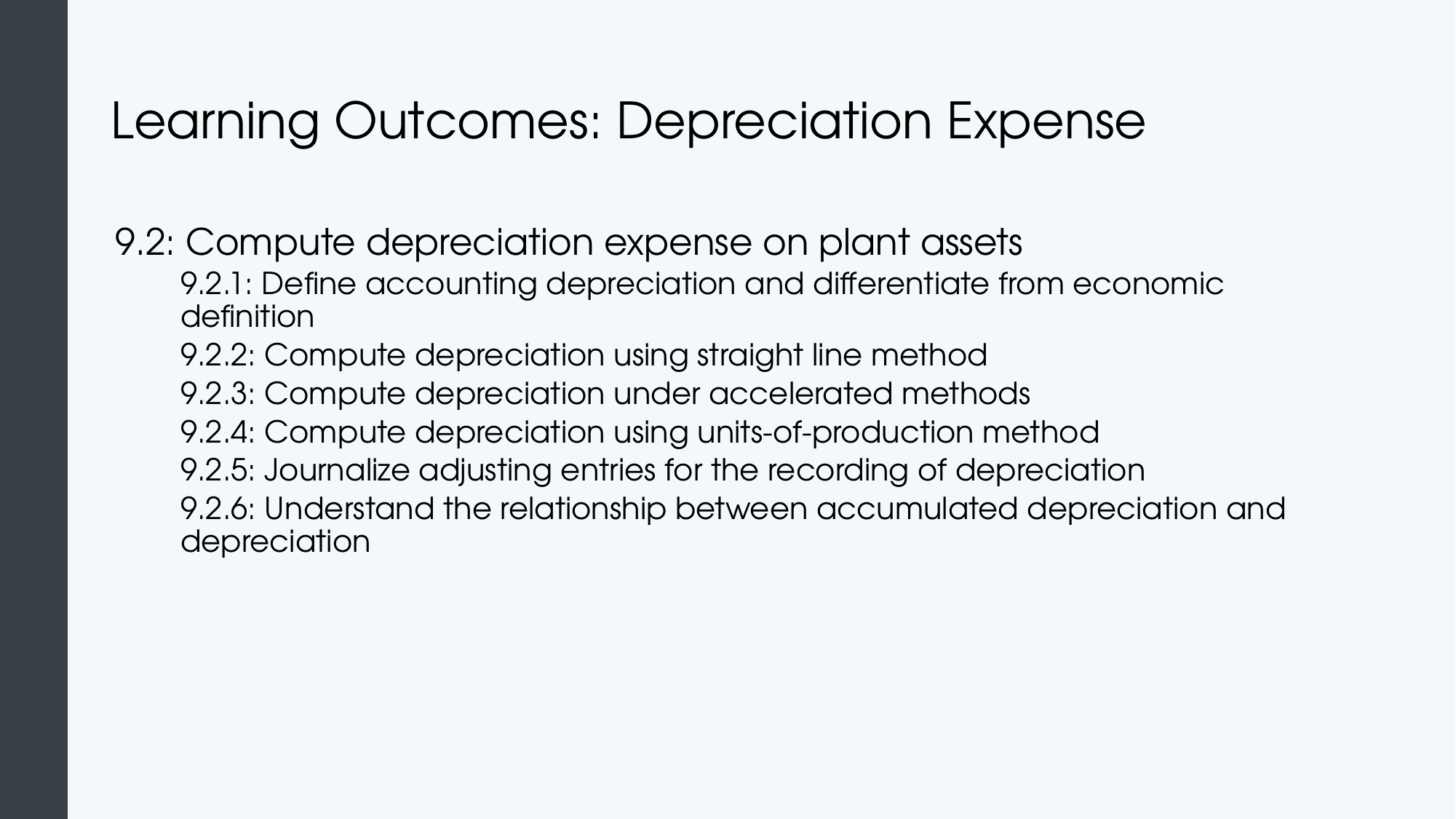

# Learning Outcomes: Depreciation Expense
9.2: Compute depreciation expense on plant assets
9.2.1: Define accounting depreciation and differentiate from economic definition
9.2.2: Compute depreciation using straight line method
9.2.3: Compute depreciation under accelerated methods
9.2.4: Compute depreciation using units-of-production method
9.2.5: Journalize adjusting entries for the recording of depreciation
9.2.6: Understand the relationship between accumulated depreciation and depreciation